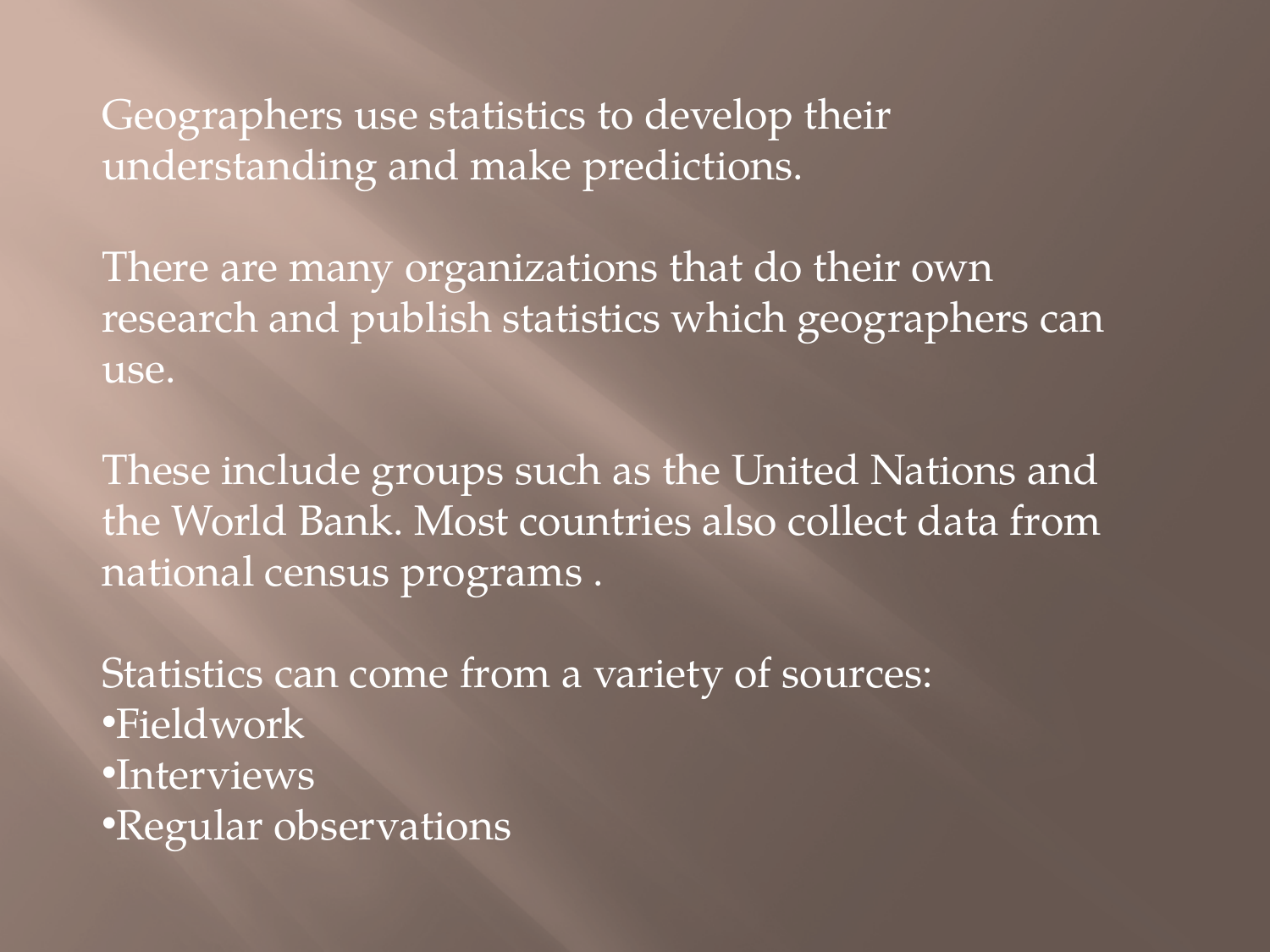

Geographers use statistics to develop their understanding and make predictions.

There are many organizations that do their own research and publish statistics which geographers can use.

These include groups such as the United Nations and the World Bank. Most countries also collect data from national census programs .

Statistics can come from a variety of sources:
Fieldwork
Interviews
Regular observations